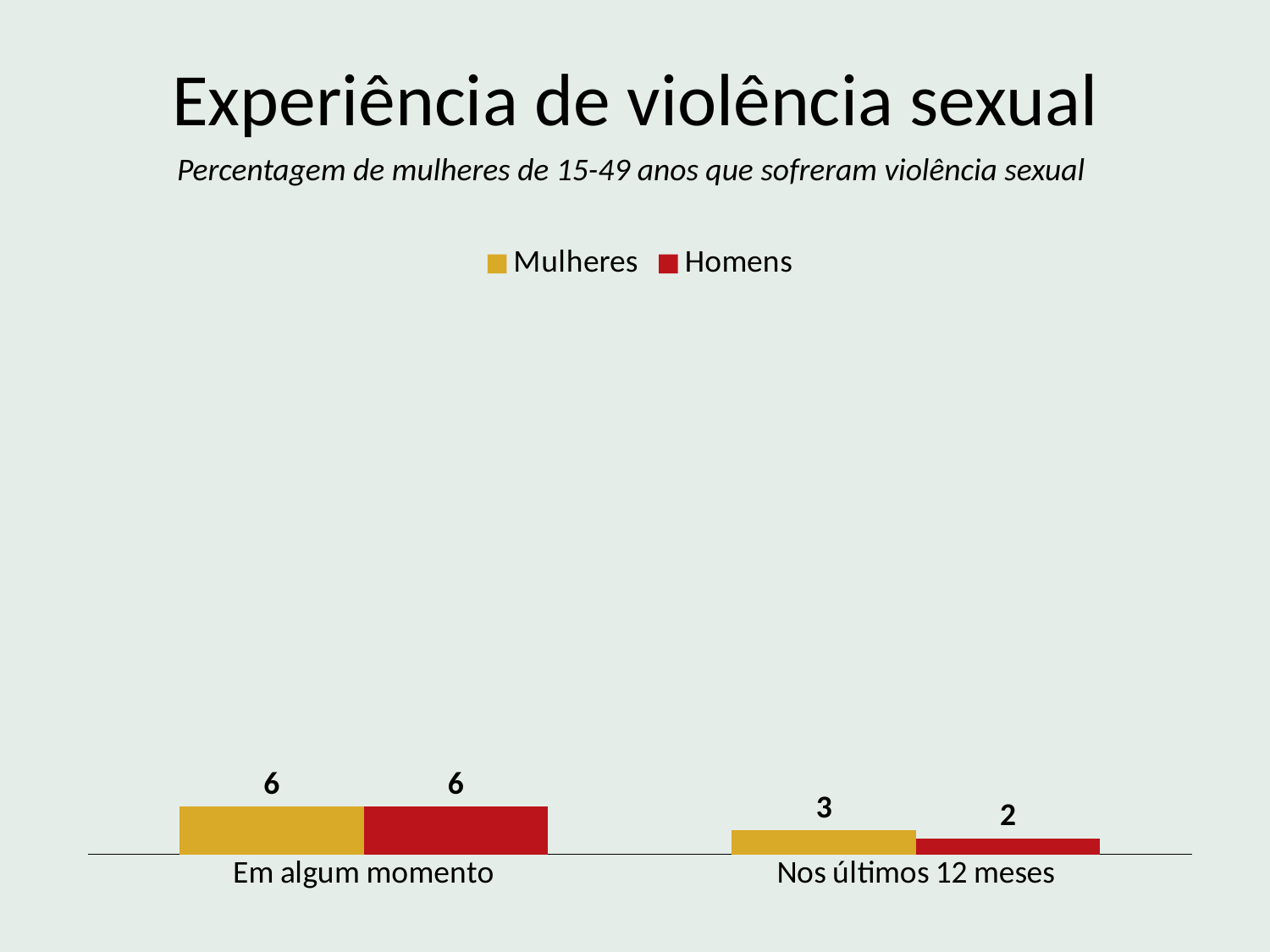

Experiência de violência sexual
Percentagem de mulheres de 15-49 anos que sofreram violência sexual

### Chart

| Category | Mulheres | Homens |
|---|---|---|
| Em algum momento | 6.0 | 6.0 |
| Nos últimos 12 meses | 3.0 | 2.0 |